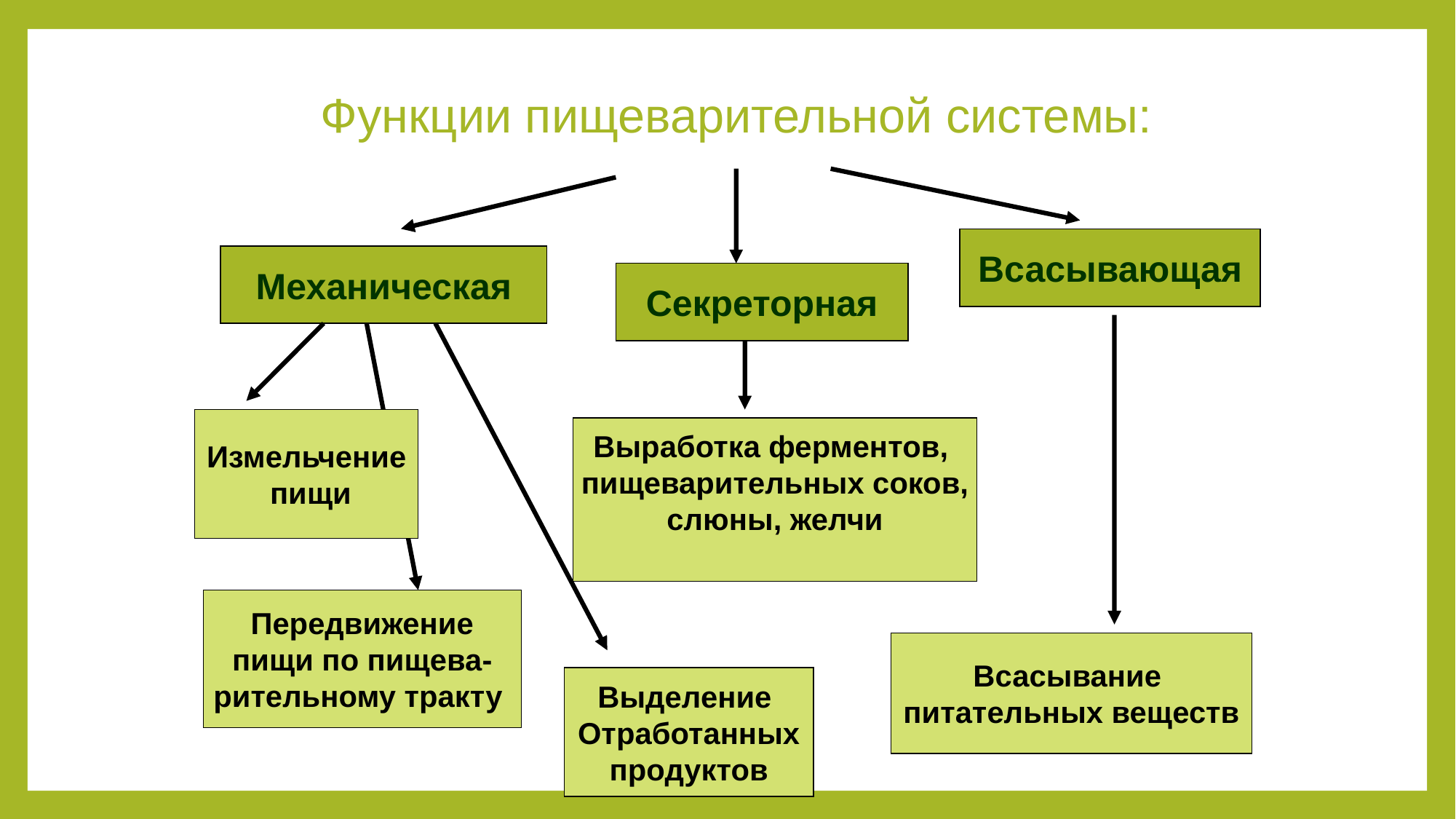

# Функции пищеварительной системы:

Всасывающая
Механическая
Секреторная

Измельчение
 пищи
Выработка ферментов,
пищеварительных соков,
слюны, желчи

Передвижение
пищи по пищева-
рительному тракту
Всасывание
питательных веществ
Выделение
Отработанных
продуктов